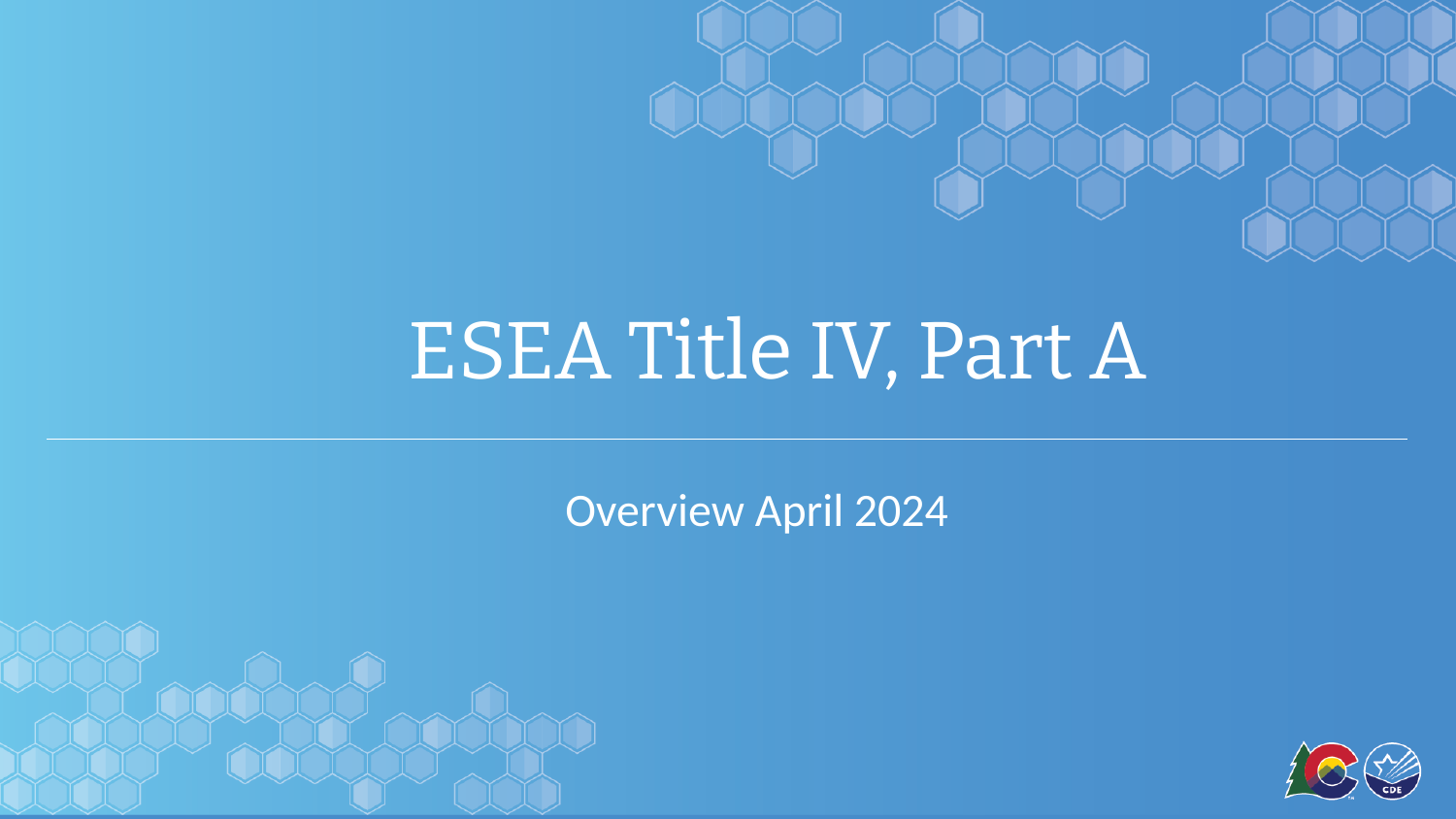

ESEA Title IV, Part A
Overview April 2024